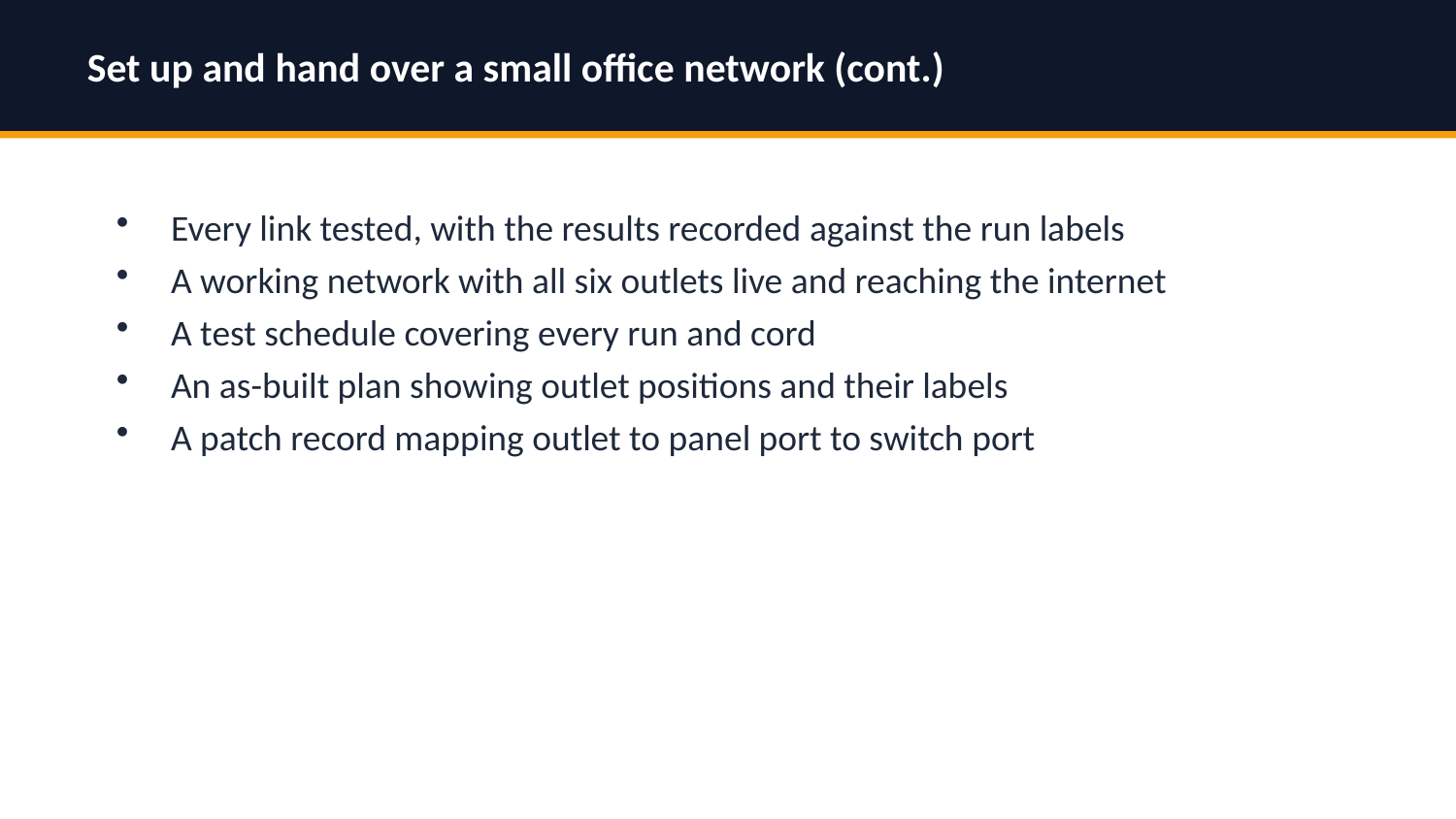

Set up and hand over a small office network (cont.)

Every link tested, with the results recorded against the run labels
A working network with all six outlets live and reaching the internet
A test schedule covering every run and cord
An as-built plan showing outlet positions and their labels
A patch record mapping outlet to panel port to switch port